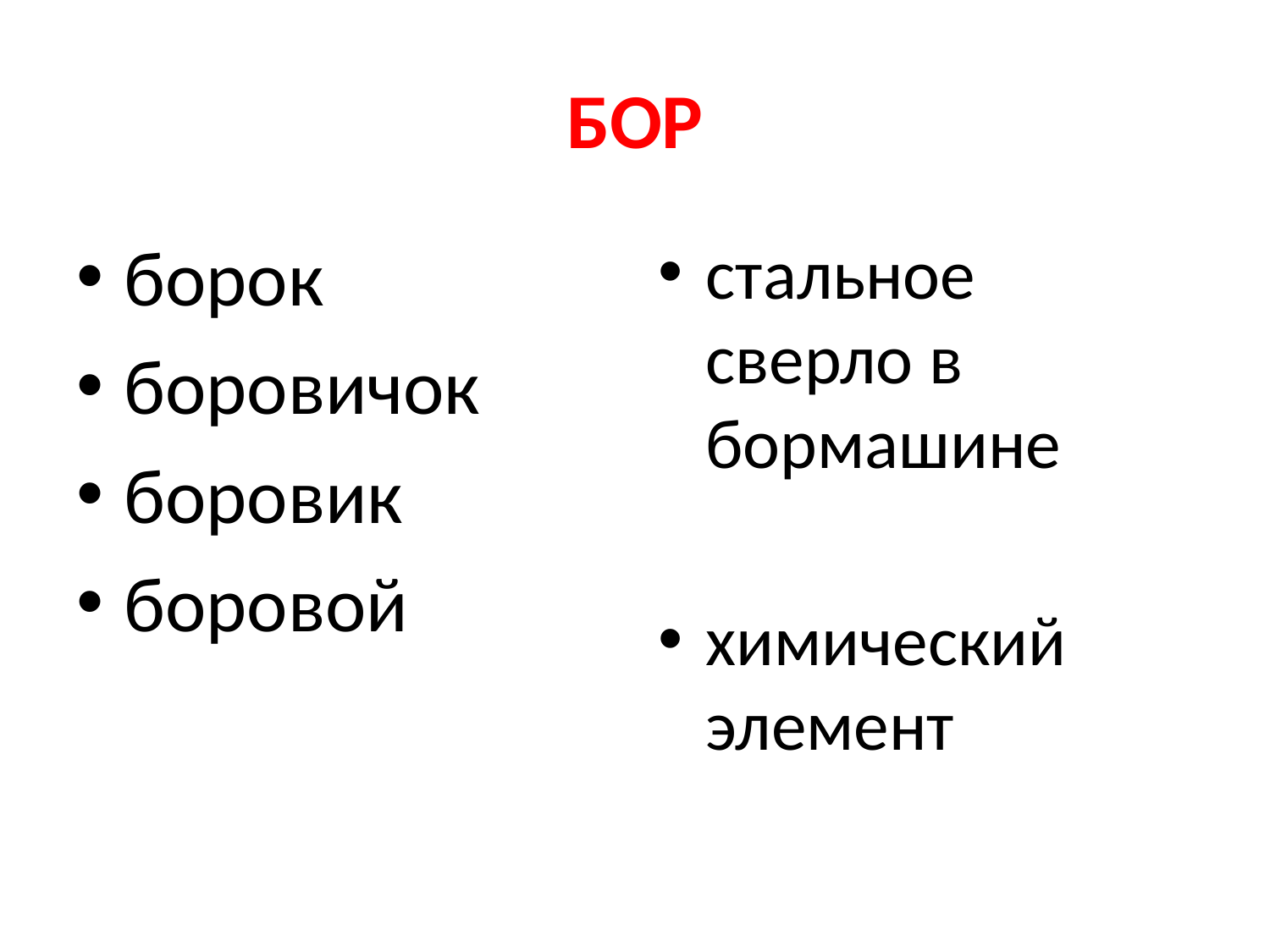

# БОР
борок
боровичок
боровик
боровой
стальное сверло в бормашине

химический элемент